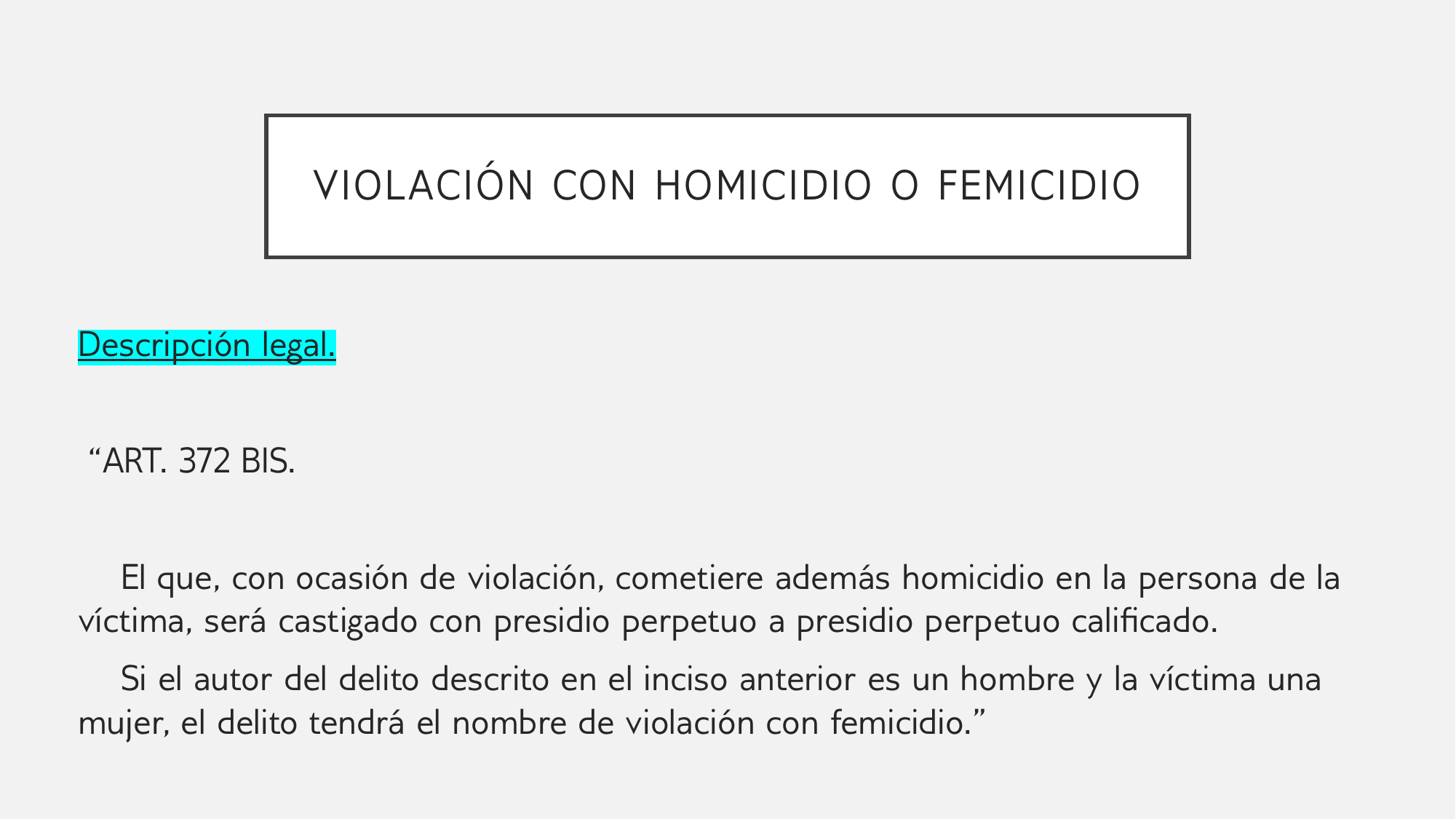

# VIOLACIÓN CON HOMICIDIO O FEMICIDIO
Descripción legal.

 “ART. 372 BIS.

    El que, con ocasión de violación, cometiere además homicidio en la persona de la víctima, será castigado con presidio perpetuo a presidio perpetuo calificado.
    Si el autor del delito descrito en el inciso anterior es un hombre y la víctima una mujer, el delito tendrá el nombre de violación con femicidio.”